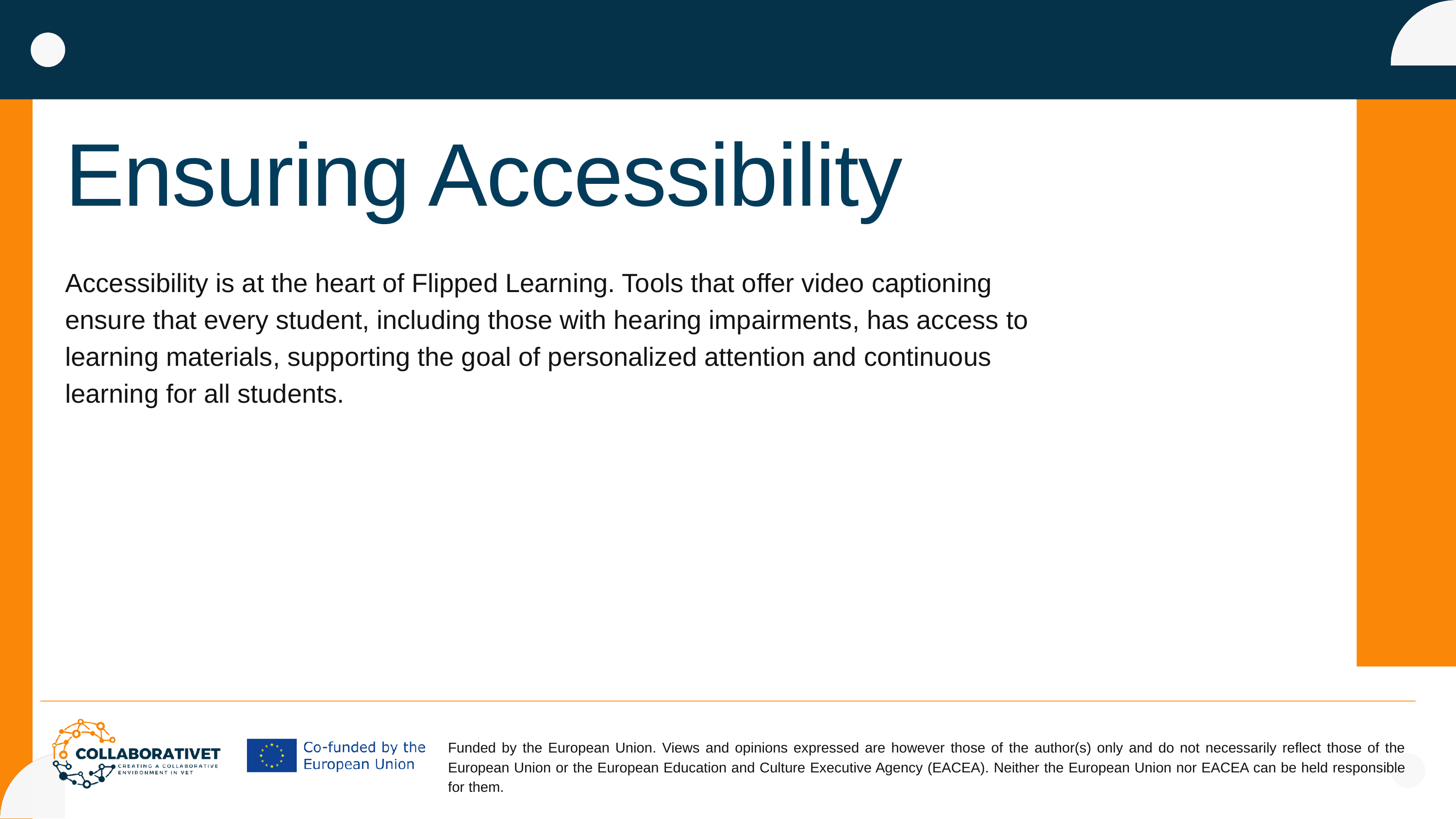

Ensuring Accessibility
Accessibility is at the heart of Flipped Learning. Tools that offer video captioning ensure that every student, including those with hearing impairments, has access to learning materials, supporting the goal of personalized attention and continuous learning for all students.

Funded by the European Union. Views and opinions expressed are however those of the author(s) only and do not necessarily reflect those of the European Union or the European Education and Culture Executive Agency (EACEA). Neither the European Union nor EACEA can be held responsible for them.